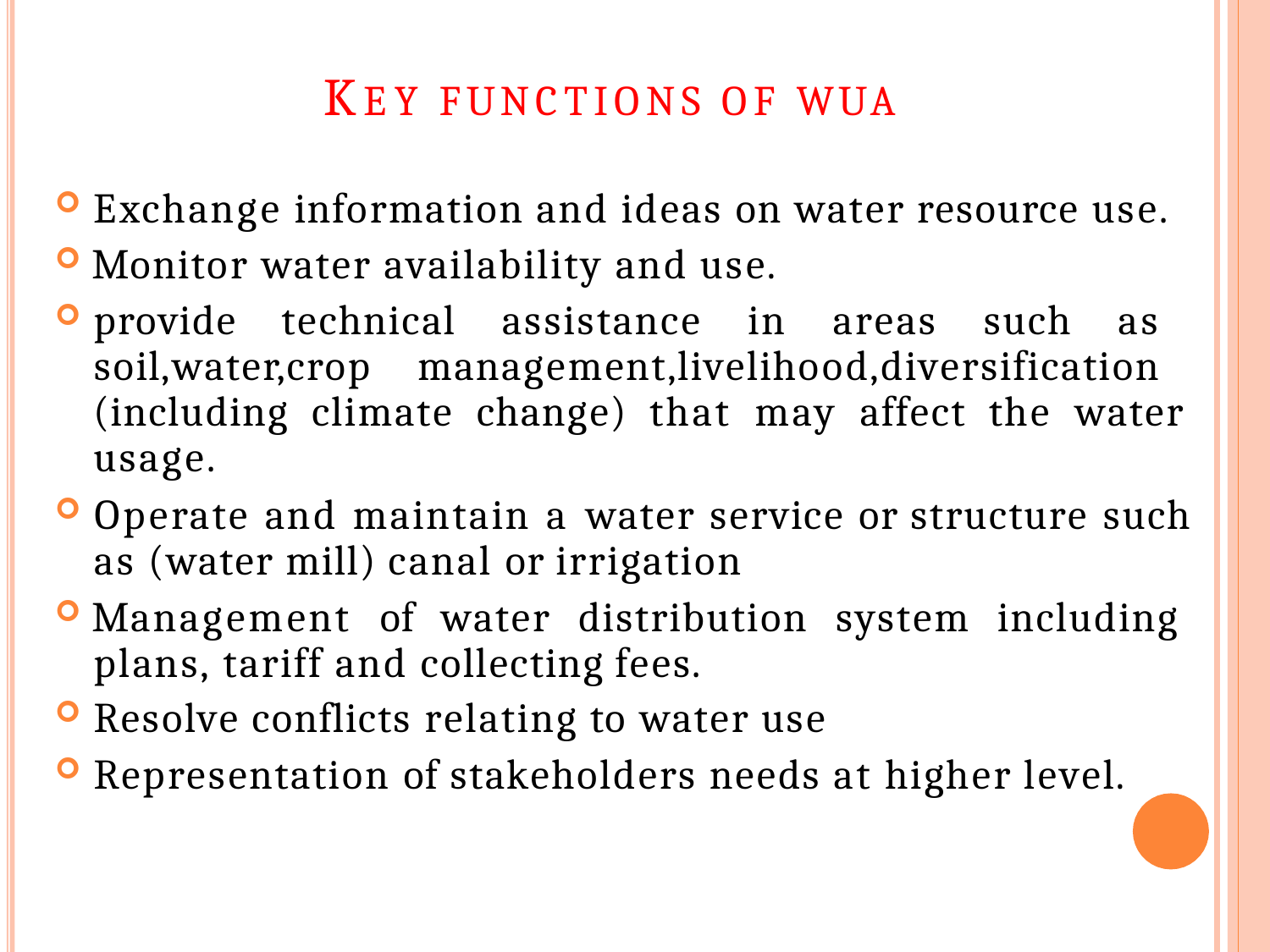

# KEY FUNCTIONS OF WUA
Exchange information and ideas on water resource use.
Monitor water availability and use.
provide technical assistance in areas such as  soil,water,crop management,livelihood,diversification  (including climate change) that may affect the water  usage.
Operate and maintain a water service or structure such  as (water mill) canal or irrigation
Management of water distribution system including  plans, tariff and collecting fees.
Resolve conflicts relating to water use
Representation of stakeholders needs at higher level.